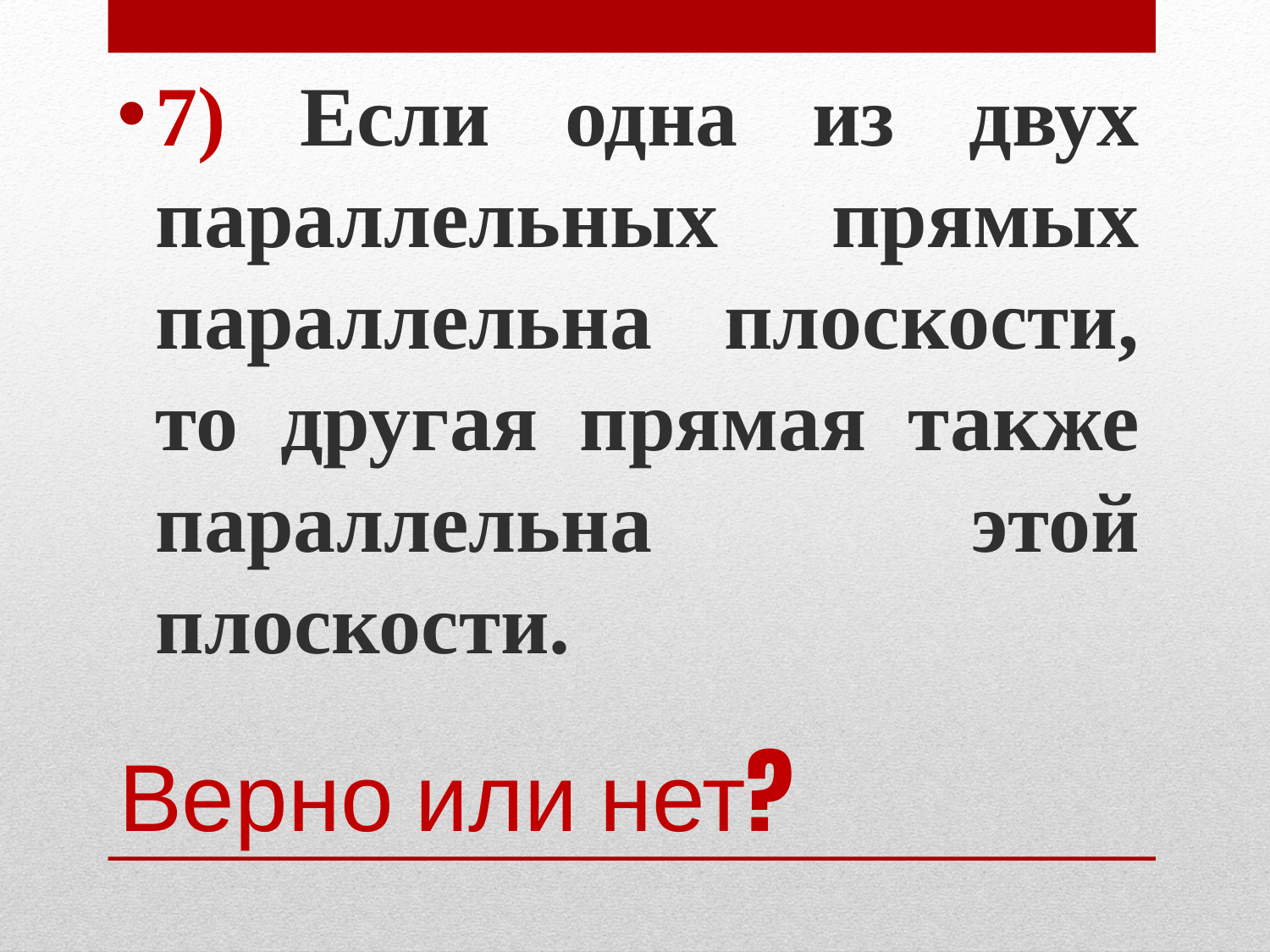

7) Если одна из двух параллельных прямых параллельна плоскости, то другая прямая также параллельна этой плоскости.
# Верно или нет?